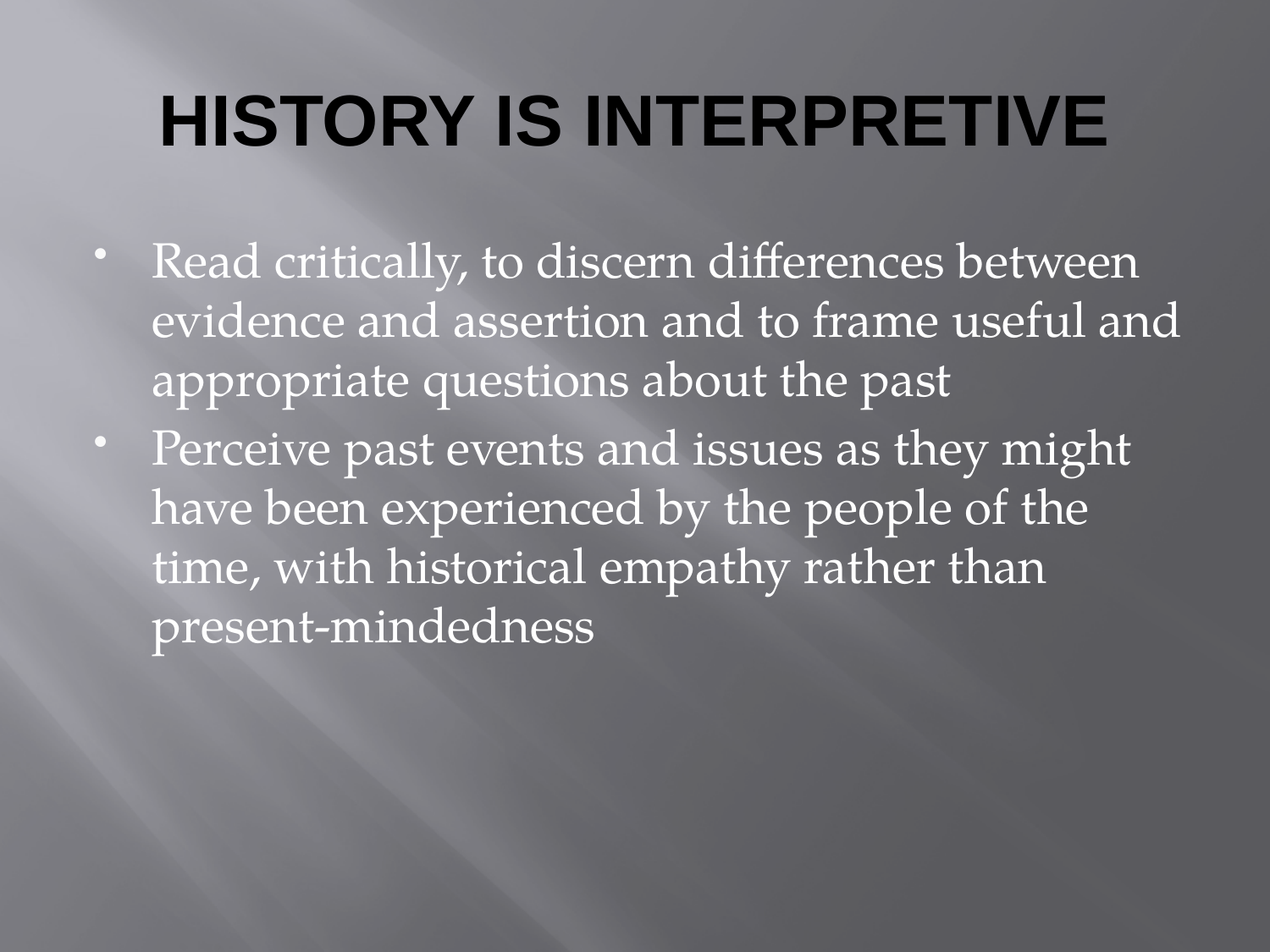

# HISTORY IS INTERPRETIVE
Read critically, to discern differences between evidence and assertion and to frame useful and appropriate questions about the past
Perceive past events and issues as they might have been experienced by the people of the time, with historical empathy rather than present-mindedness